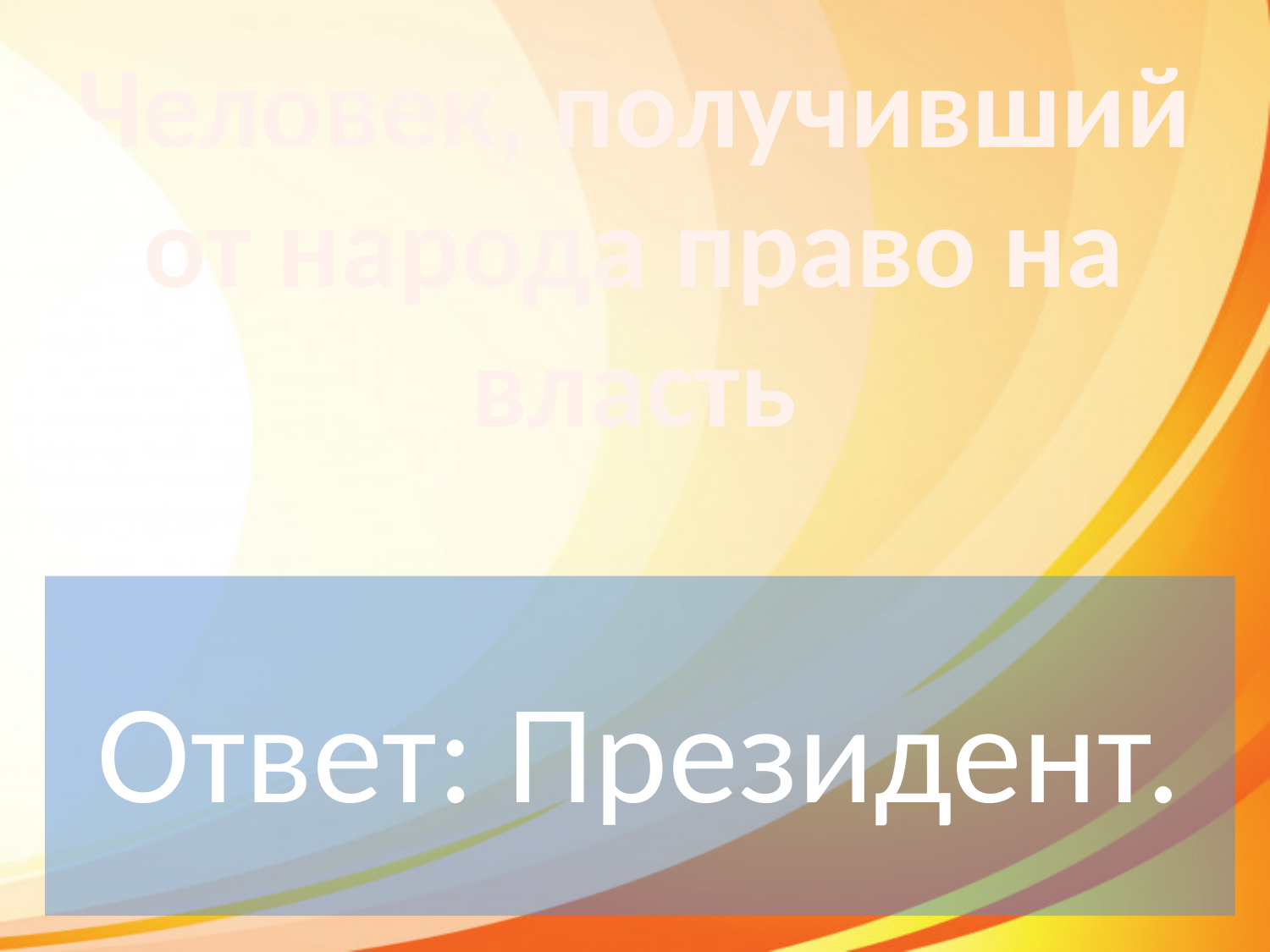

Человек, получивший от народа право на власть
Ответ: Президент.